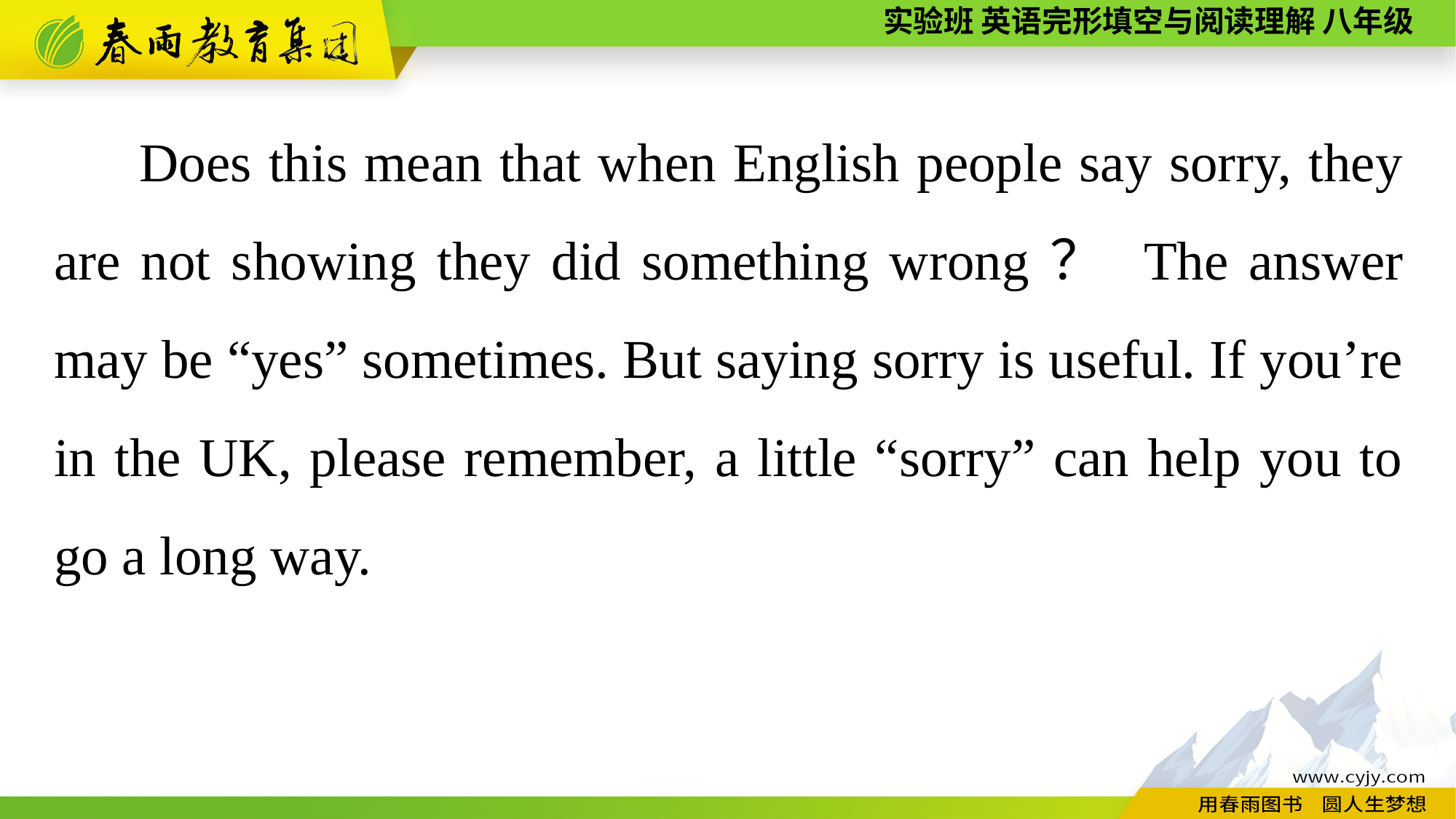

Does this mean that when English people say sorry, they are not showing they did something wrong？ The answer may be “yes” sometimes. But saying sorry is useful. If you’re in the UK, please remember, a little “sorry” can help you to go a long way.